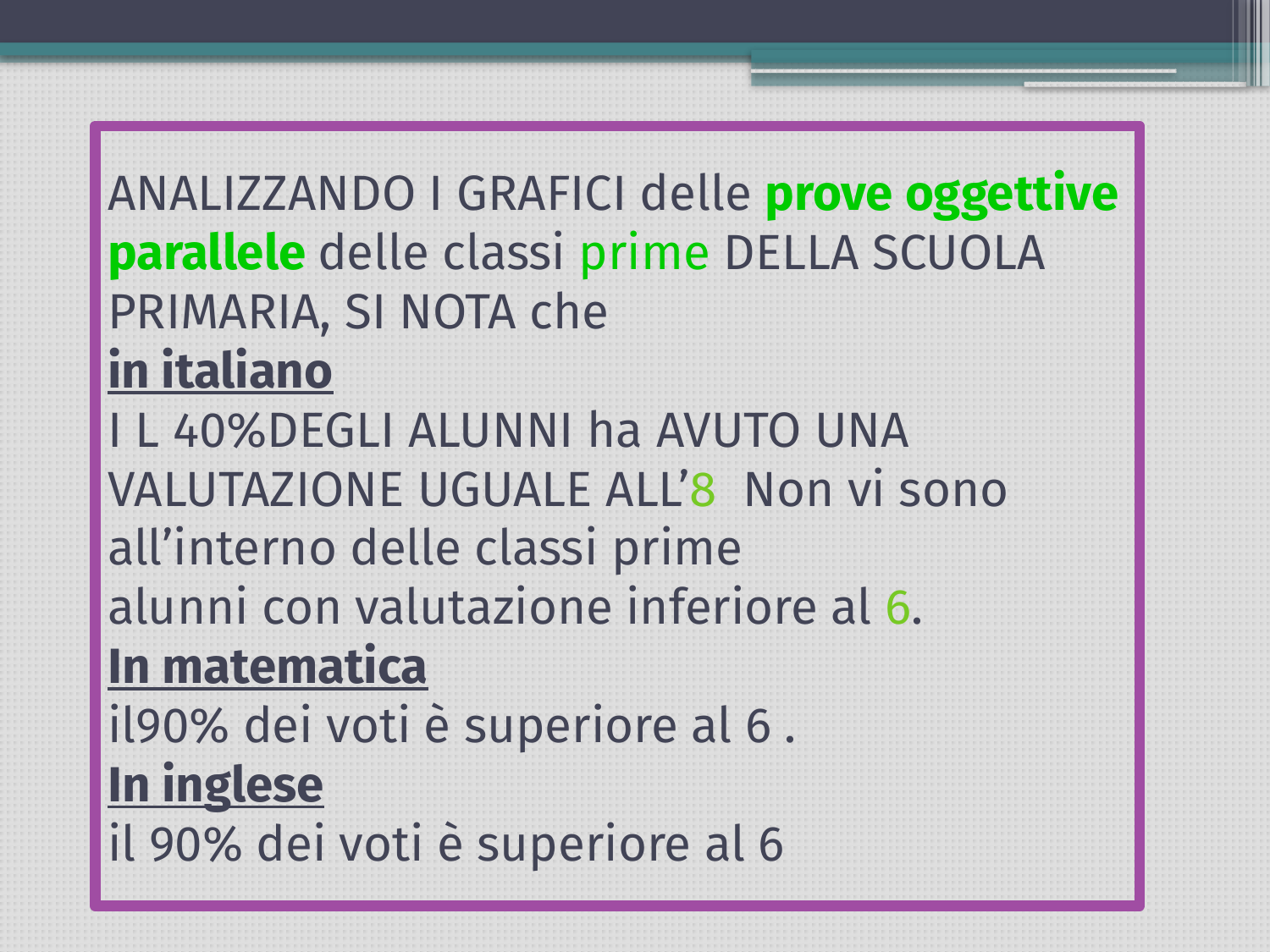

# ANALIZZANDO I GRAFICI delle prove oggettive parallele delle classi prime DELLA SCUOLA PRIMARIA, SI NOTA che in italiano I L 40%DEGLI ALUNNI ha AVUTO UNA VALUTAZIONE UGUALE ALL’8  Non vi sono all’interno delle classi prime alunni con valutazione inferiore al 6. In matematica il90% dei voti è superiore al 6 . In inglese il 90% dei voti è superiore al 6